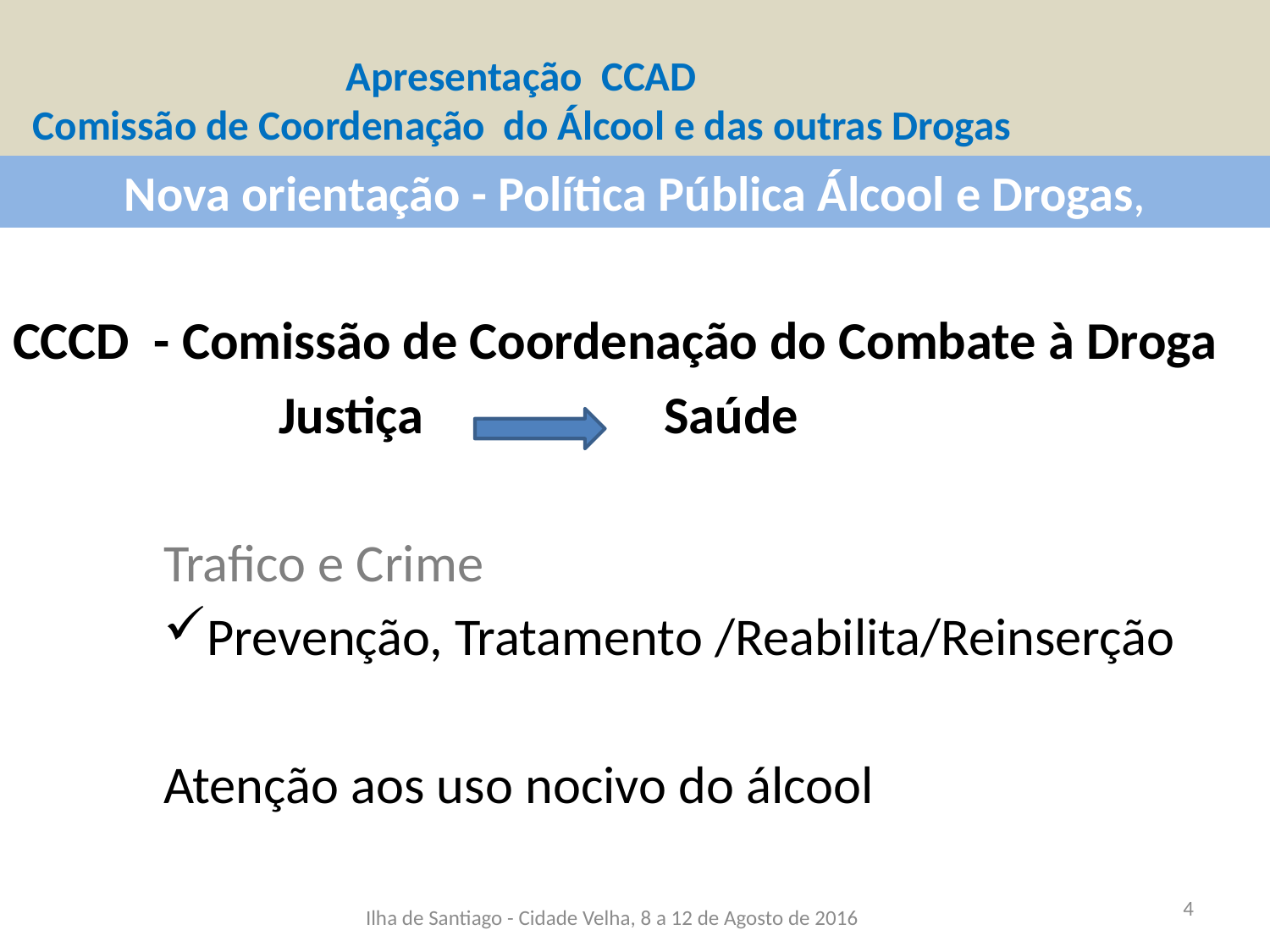

# Apresentação  CCAD Comissão de Coordenação  do Álcool e das outras Drogas
Nova orientação - Política Pública Álcool e Drogas,

CCCD  - Comissão de Coordenação do Combate à Droga
		 Justiça                    Saúde

Trafico e Crime
Prevenção, Tratamento /Reabilita/Reinserção

Atenção aos uso nocivo do álcool

Ilha de Santiago - Cidade Velha, 8 a 12 de Agosto de 2016
4